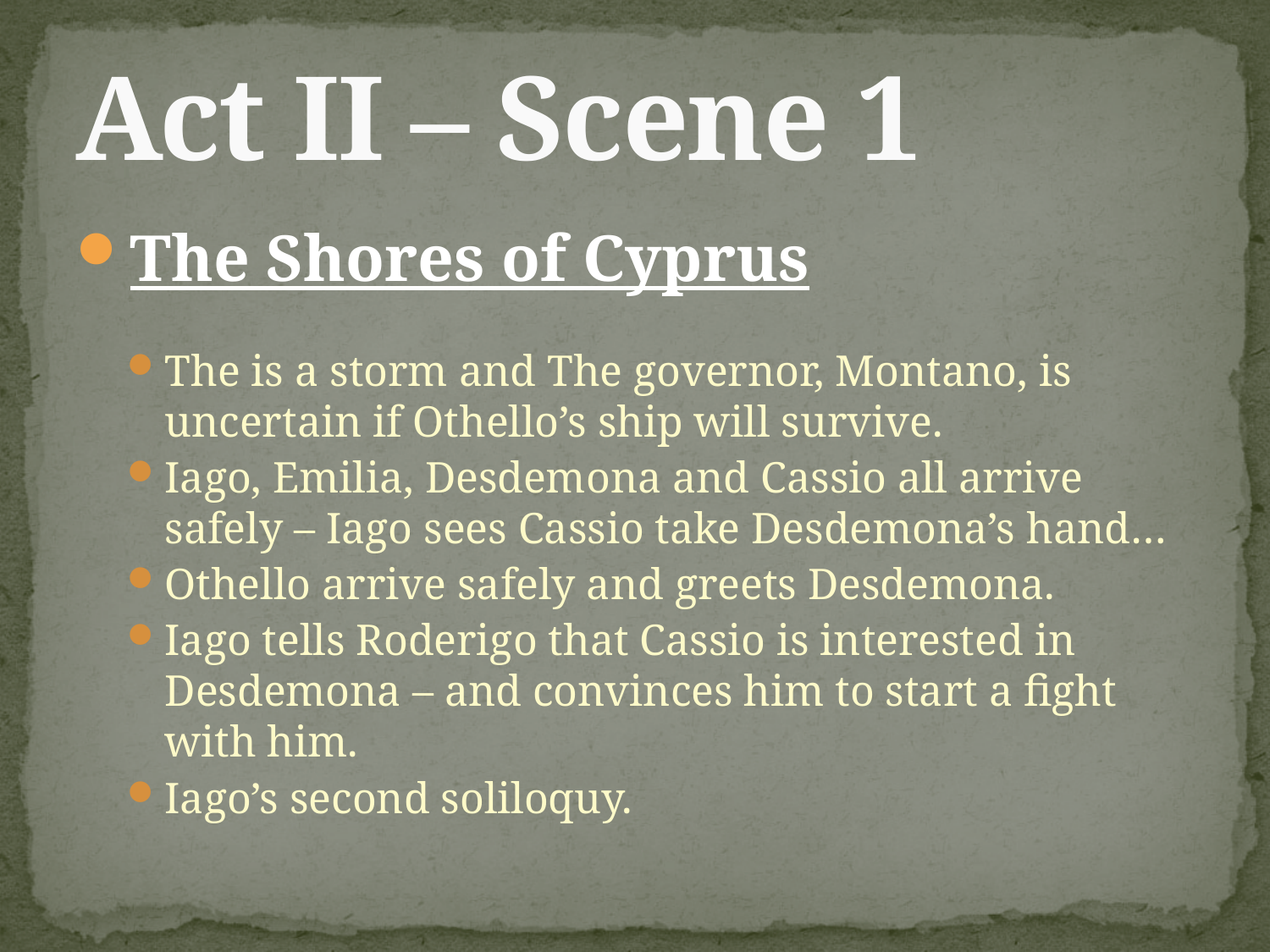

# Act II – Scene 1
The Shores of Cyprus

The is a storm and The governor, Montano, is uncertain if Othello’s ship will survive.
Iago, Emilia, Desdemona and Cassio all arrive safely – Iago sees Cassio take Desdemona’s hand…
Othello arrive safely and greets Desdemona.
Iago tells Roderigo that Cassio is interested in Desdemona – and convinces him to start a fight with him.
Iago’s second soliloquy.